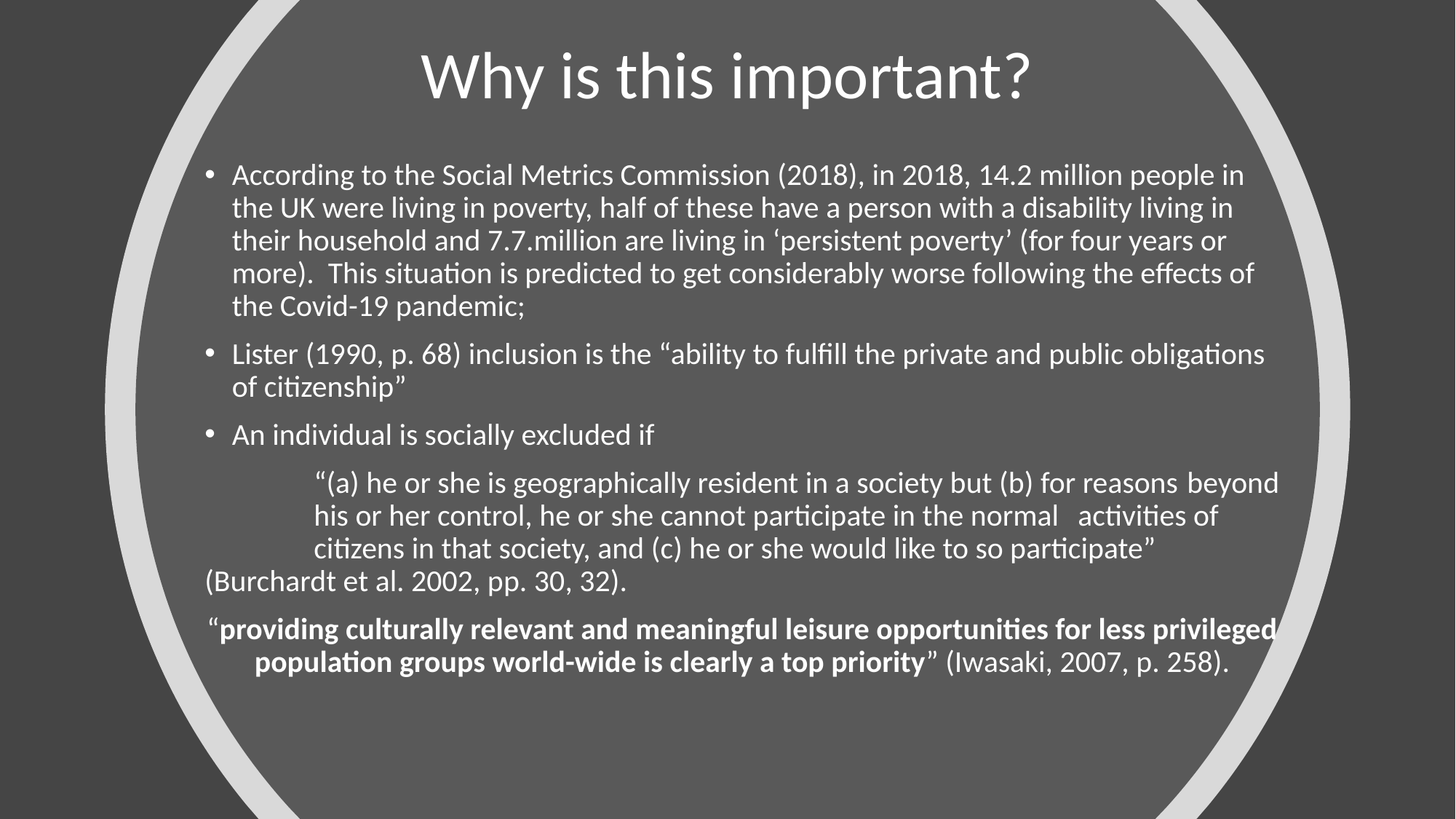

# Why is this important?
According to the Social Metrics Commission (2018), in 2018, 14.2 million people in the UK were living in poverty, half of these have a person with a disability living in their household and 7.7.million are living in ‘persistent poverty’ (for four years or more).  This situation is predicted to get considerably worse following the effects of the Covid-19 pandemic;
Lister (1990, p. 68) inclusion is the “ability to fulfill the private and public obligations of citizenship”
An individual is socially excluded if
	“(a) he or she is geographically resident in a society but (b) for reasons 	beyond 	his or her control, he or she cannot participate in the normal 	activities of 	citizens in that society, and (c) he or she would like to so participate” 	(Burchardt et al. 2002, pp. 30, 32).
“providing culturally relevant and meaningful leisure opportunities for less privileged population groups world-wide is clearly a top priority” (Iwasaki, 2007, p. 258).
Karen DaviesAMI-07